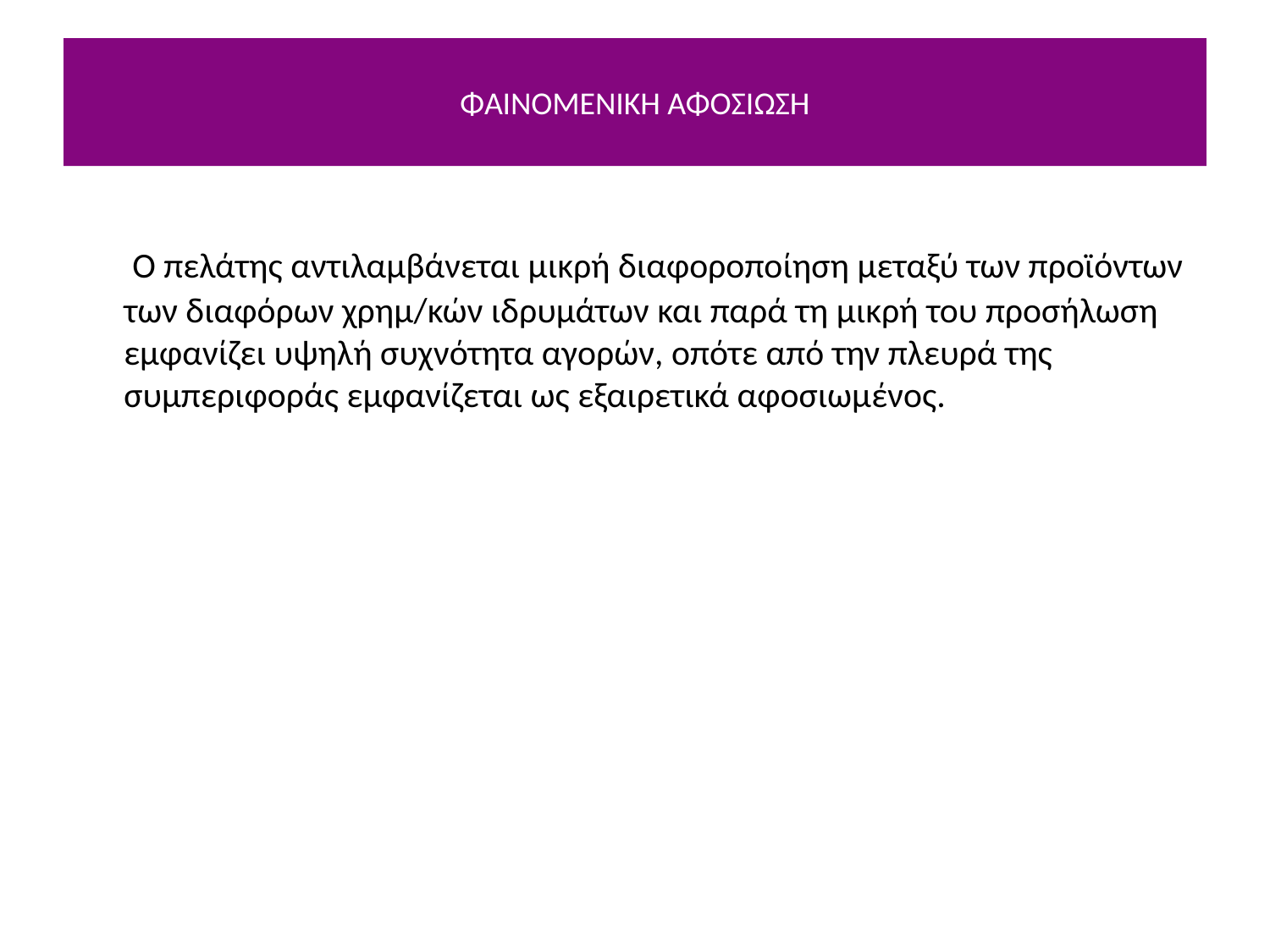

# ΦΑΙΝΟΜΕΝΙΚΗ ΑΦΟΣΙΩΣΗ
     Ο πελάτης αντιλαμβάνεται μικρή διαφοροποίηση μεταξύ των προϊόντων των διαφόρων χρημ/κών ιδρυμάτων και παρά τη μικρή του προσήλωση εμφανίζει υψηλή συχνότητα αγορών, οπότε από την πλευρά της συμπεριφοράς εμφανίζεται ως εξαιρετικά αφοσιωμένος.